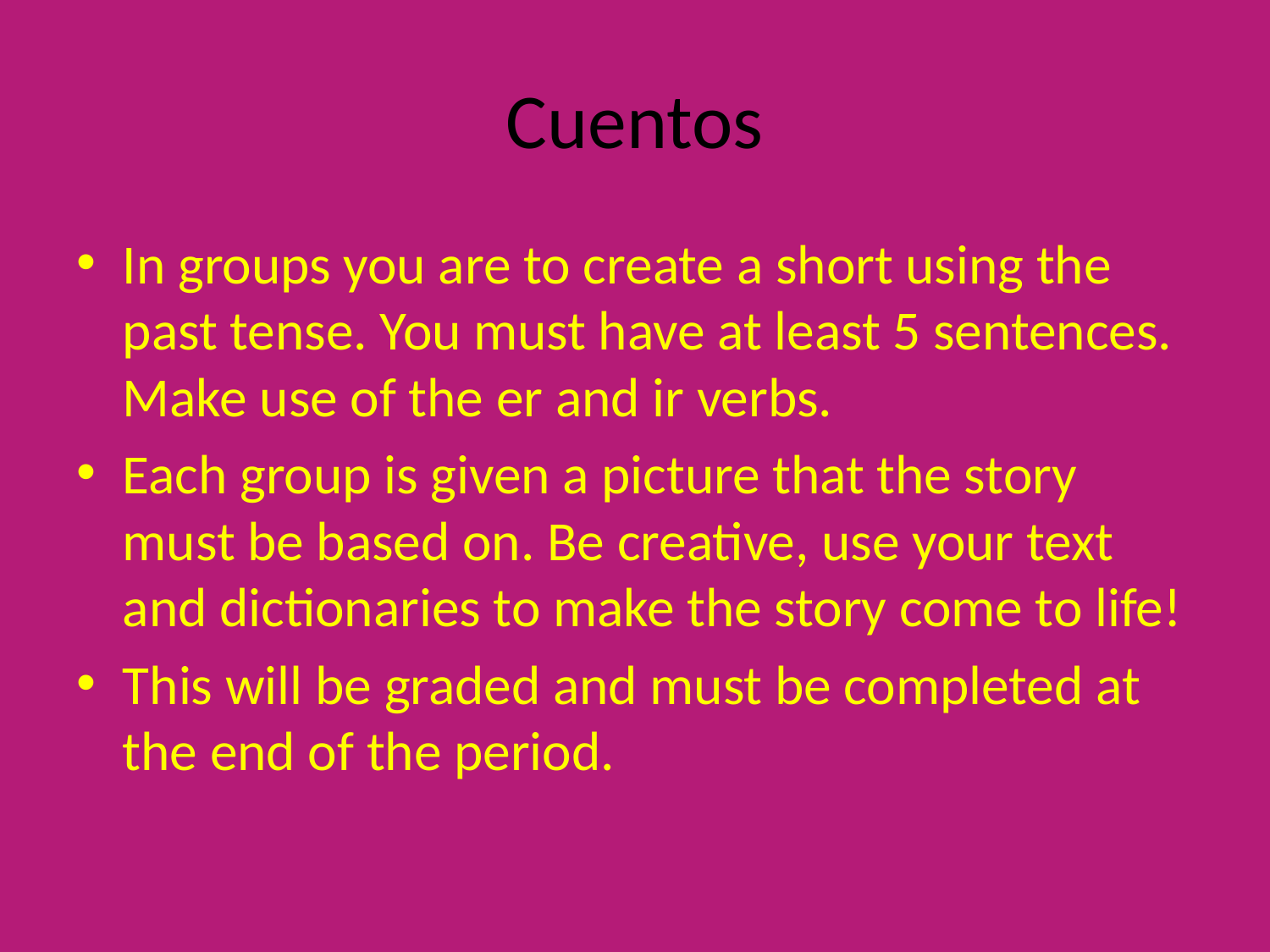

# Cuentos
In groups you are to create a short using the past tense. You must have at least 5 sentences. Make use of the er and ir verbs.
Each group is given a picture that the story must be based on. Be creative, use your text and dictionaries to make the story come to life!
This will be graded and must be completed at the end of the period.